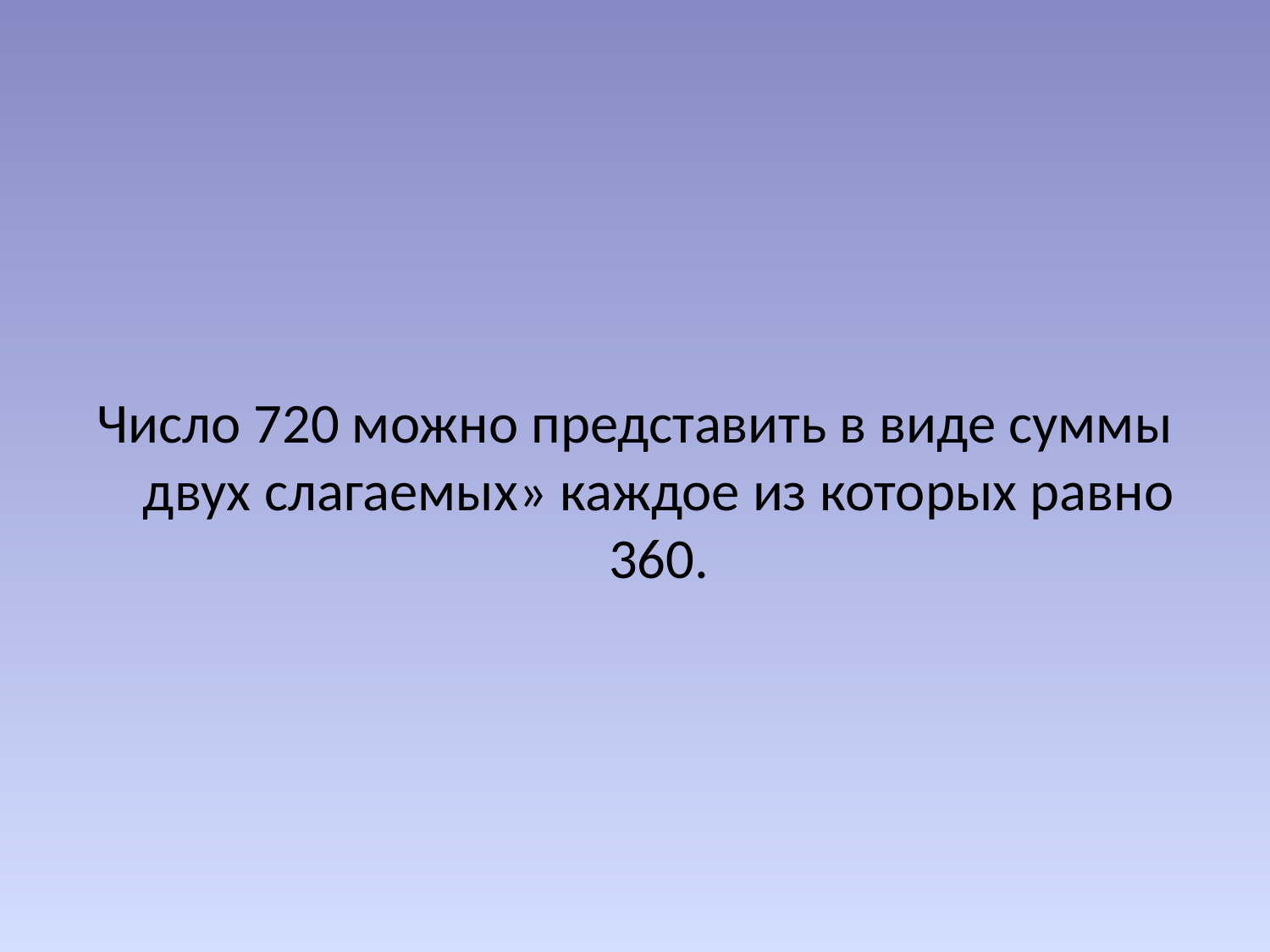

#

Число 720 можно представить в виде суммы двух слагаемых» каждое из которых равно 360.